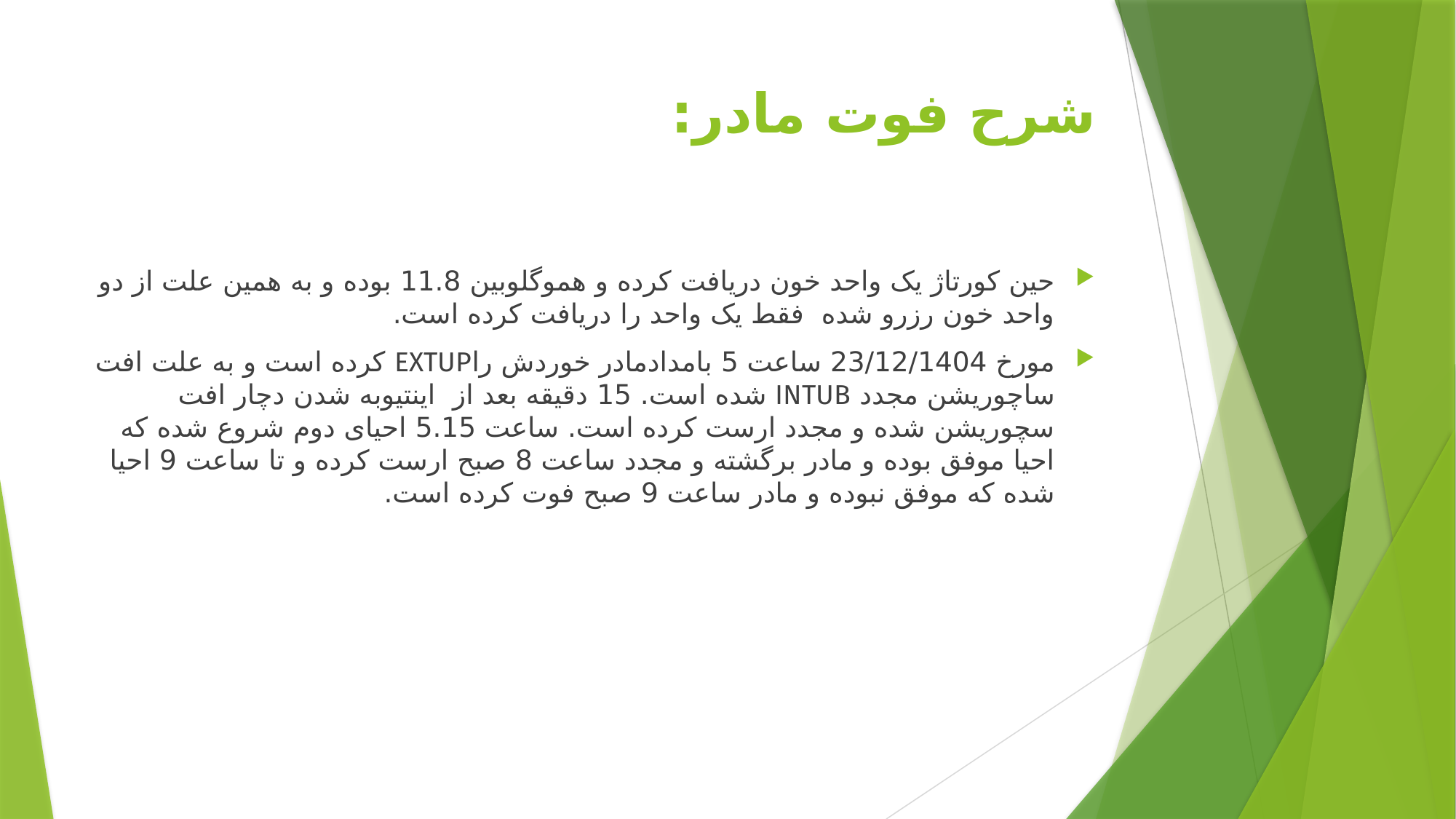

# شرح فوت مادر:
حین کورتاژ یک واحد خون دریافت کرده و هموگلوبین 11.8 بوده و به همین علت از دو واحد خون رزرو شده  فقط یک واحد را دریافت کرده است.
مورخ 23/12/1404 ساعت 5 بامدادمادر خوردش راEXTUP کرده است و به علت افت ساچوریشن مجدد INTUB شده است. 15 دقیقه بعد از  اینتیوبه شدن دچار افت سچوریشن شده و مجدد ارست کرده است. ساعت 5.15 احیای دوم شروع شده که احیا موفق بوده و مادر برگشته و مجدد ساعت 8 صبح ارست کرده و تا ساعت 9 احیا شده که موفق نبوده و مادر ساعت 9 صبح فوت کرده است.